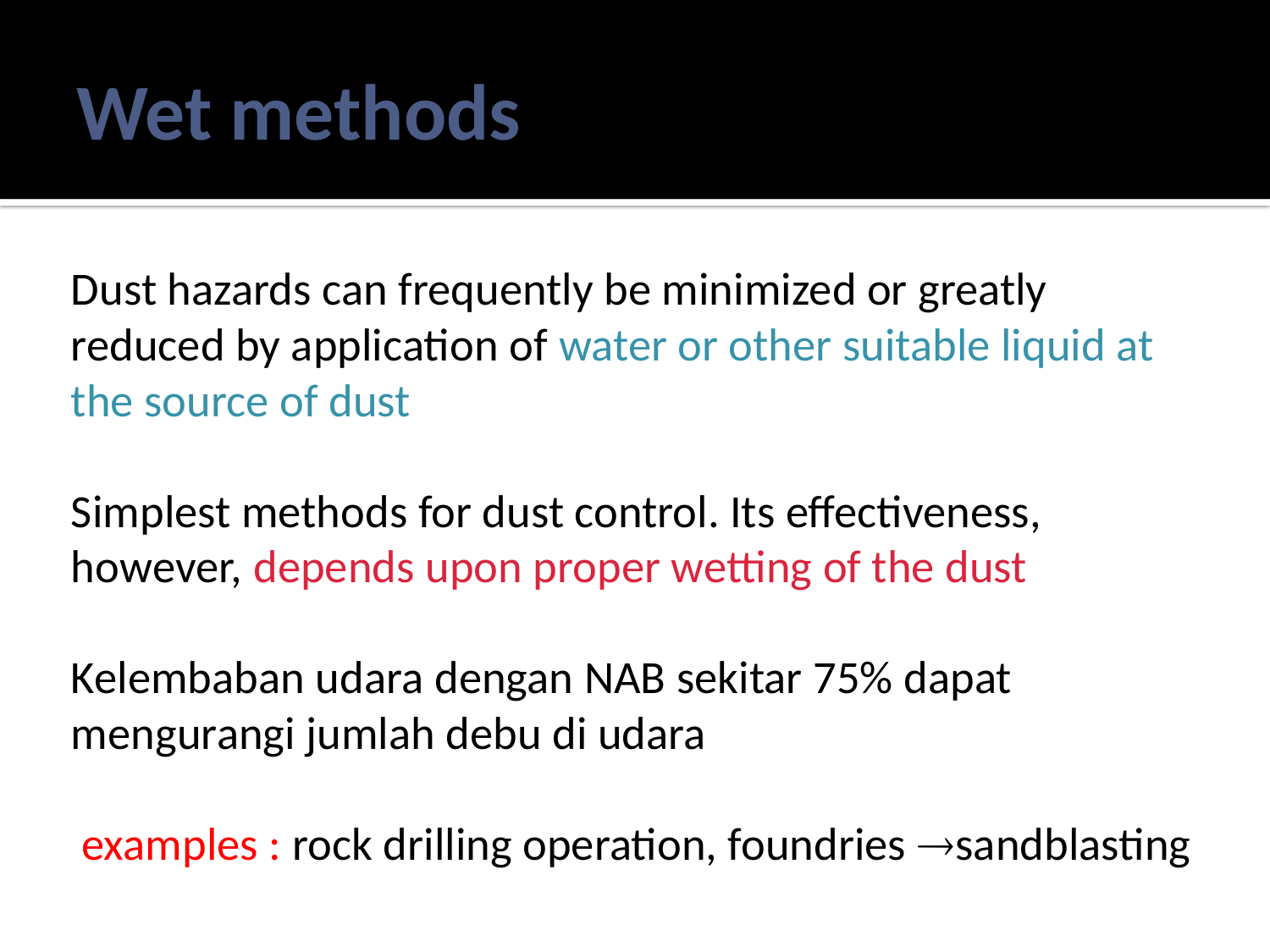

# Wet methods
Dust hazards can frequently be minimized or greatly reduced by application of water or other suitable liquid at the source of dust

Simplest methods for dust control. Its effectiveness, however, depends upon proper wetting of the dust

Kelembaban udara dengan NAB sekitar 75% dapat mengurangi jumlah debu di udara

 examples : rock drilling operation, foundries →sandblasting